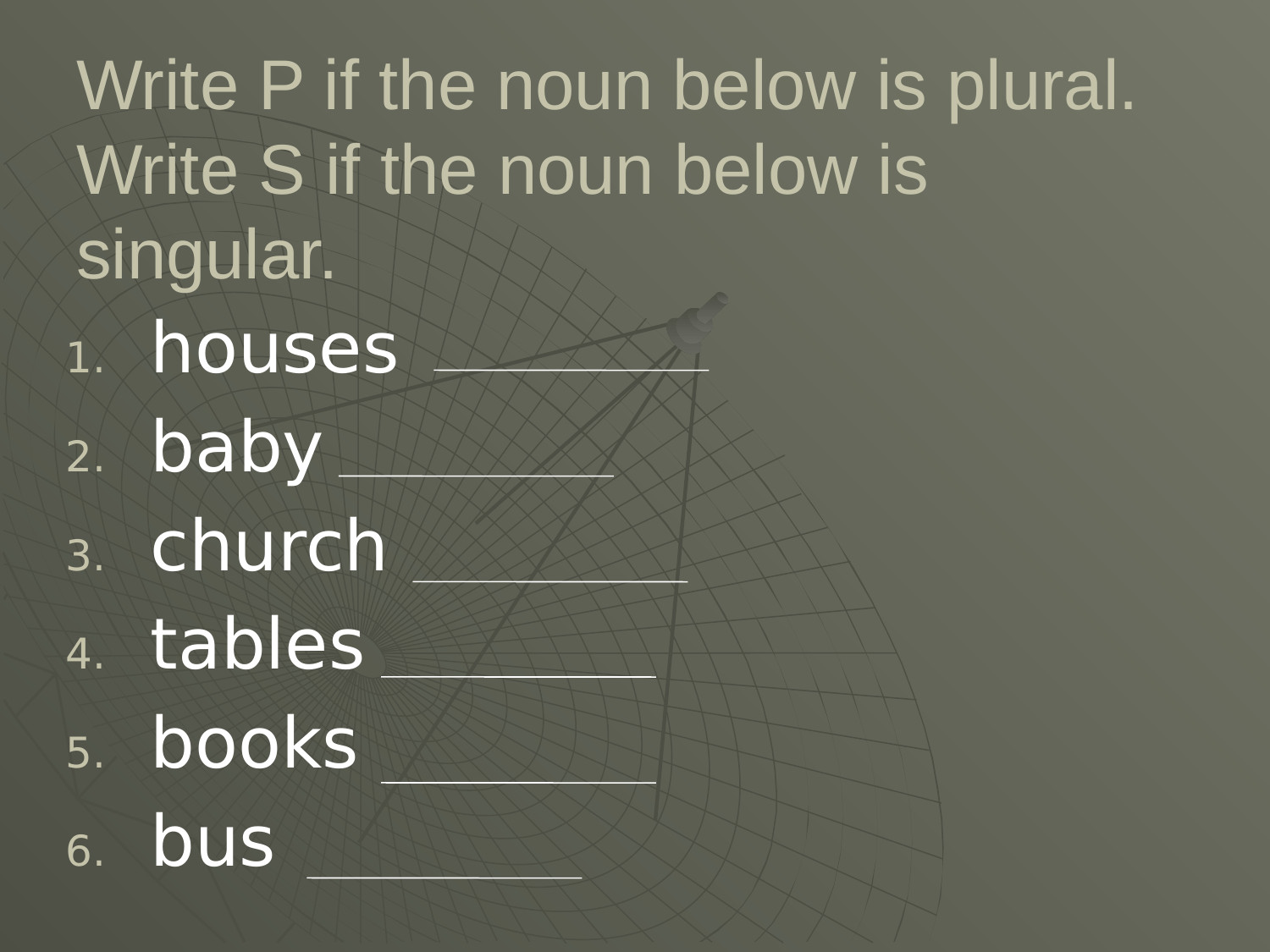

# Write P if the noun below is plural.  Write S if the noun below is singular.
houses
baby
church
tables
books
bus